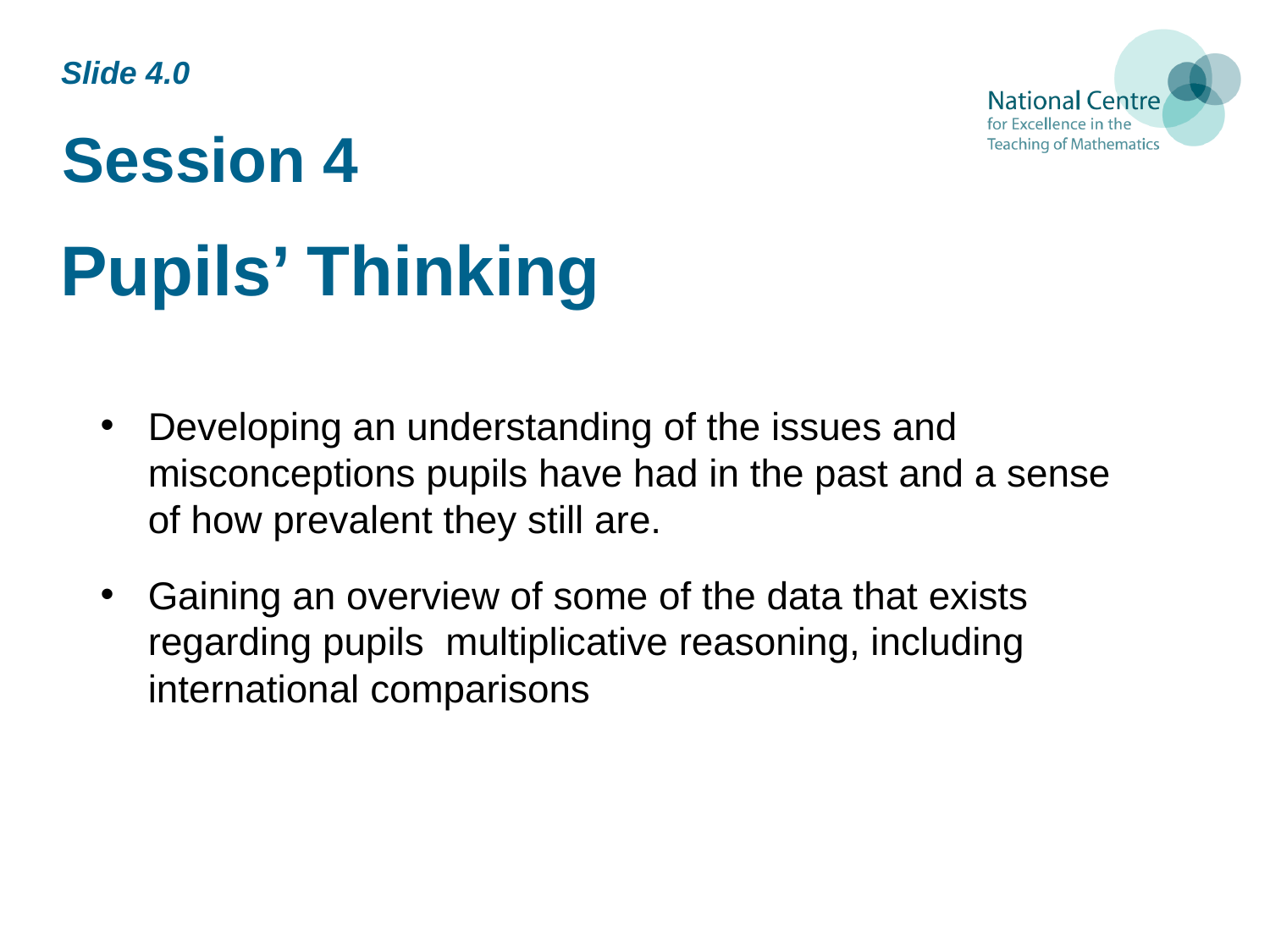

Slide 4.0
# Session 4
Pupils’ Thinking
Developing an understanding of the issues and misconceptions pupils have had in the past and a sense of how prevalent they still are.

Gaining an overview of some of the data that exists regarding pupils  multiplicative reasoning, including international comparisons